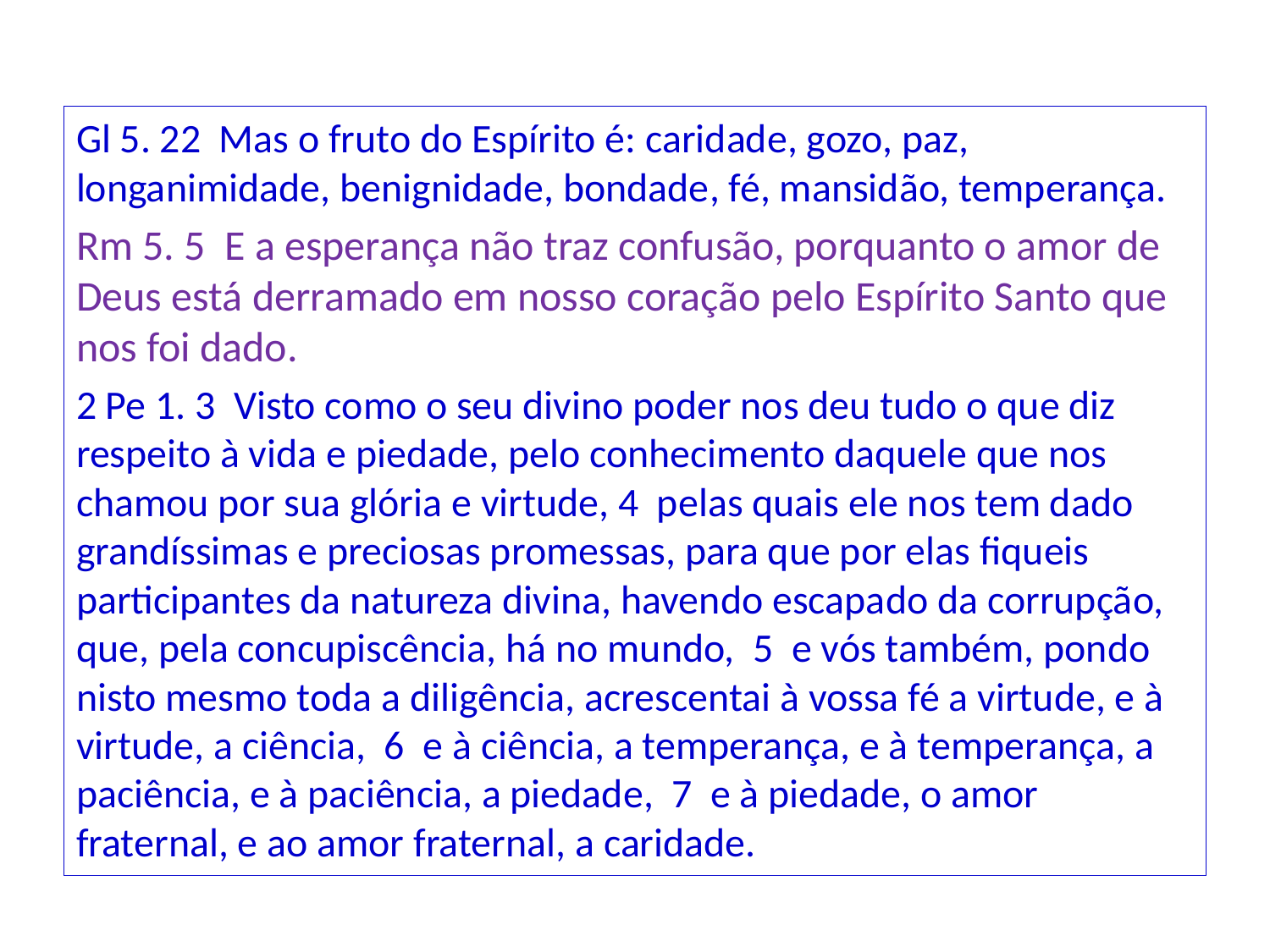

Gl 5. 22  Mas o fruto do Espírito é: caridade, gozo, paz, longanimidade, benignidade, bondade, fé, mansidão, temperança.
Rm 5. 5  E a esperança não traz confusão, porquanto o amor de Deus está derramado em nosso coração pelo Espírito Santo que nos foi dado.
2 Pe 1. 3  Visto como o seu divino poder nos deu tudo o que diz respeito à vida e piedade, pelo conhecimento daquele que nos chamou por sua glória e virtude, 4  pelas quais ele nos tem dado grandíssimas e preciosas promessas, para que por elas fiqueis participantes da natureza divina, havendo escapado da corrupção, que, pela concupiscência, há no mundo,  5  e vós também, pondo nisto mesmo toda a diligência, acrescentai à vossa fé a virtude, e à virtude, a ciência,  6  e à ciência, a temperança, e à temperança, a paciência, e à paciência, a piedade,  7  e à piedade, o amor fraternal, e ao amor fraternal, a caridade.